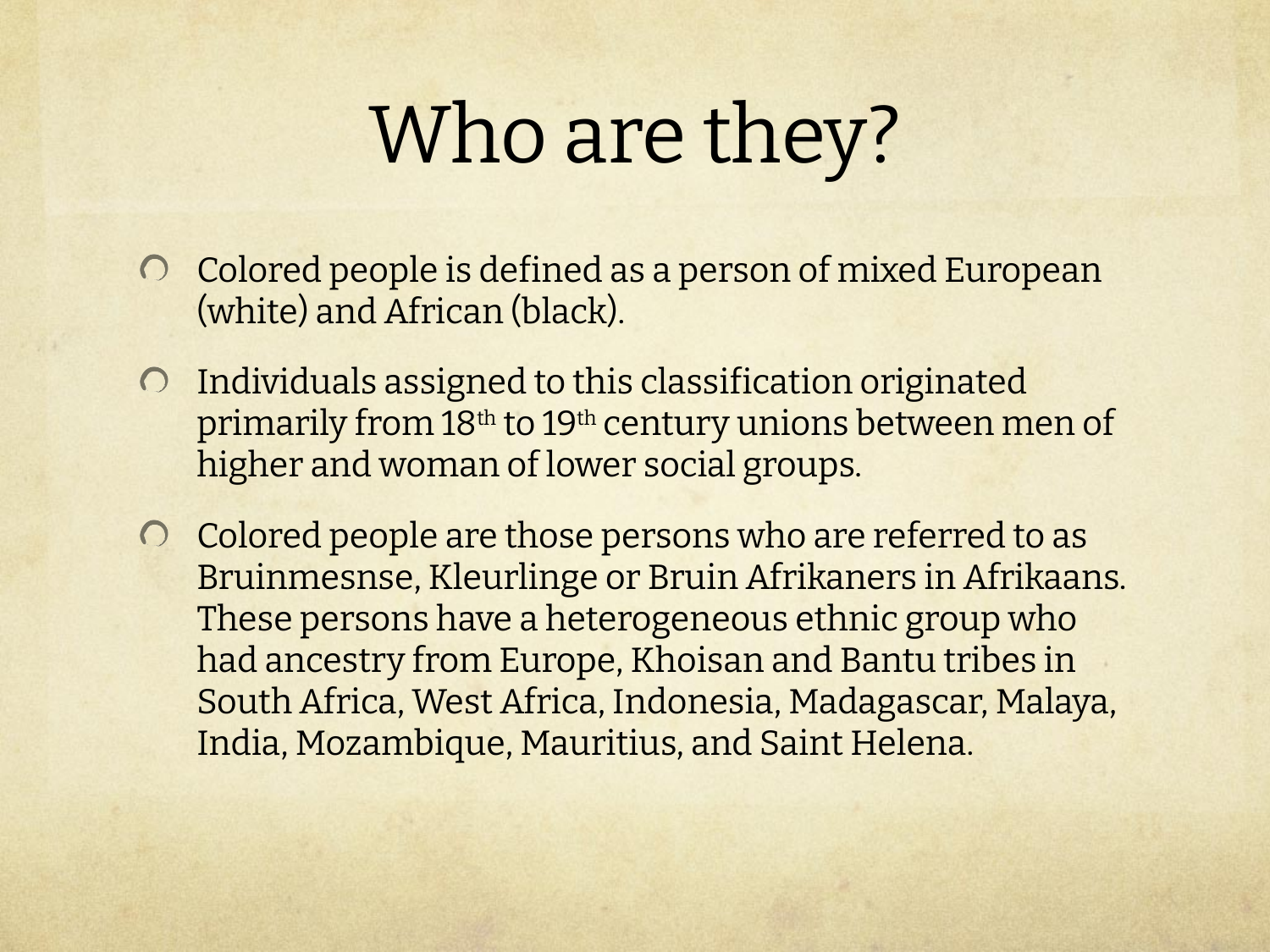

# Who are they?
Colored people is defined as a person of mixed European (white) and African (black).
Individuals assigned to this classification originated primarily from 18th to 19th century unions between men of higher and woman of lower social groups.
Colored people are those persons who are referred to as Bruinmesnse, Kleurlinge or Bruin Afrikaners in Afrikaans. These persons have a heterogeneous ethnic group who had ancestry from Europe, Khoisan and Bantu tribes in South Africa, West Africa, Indonesia, Madagascar, Malaya, India, Mozambique, Mauritius, and Saint Helena.